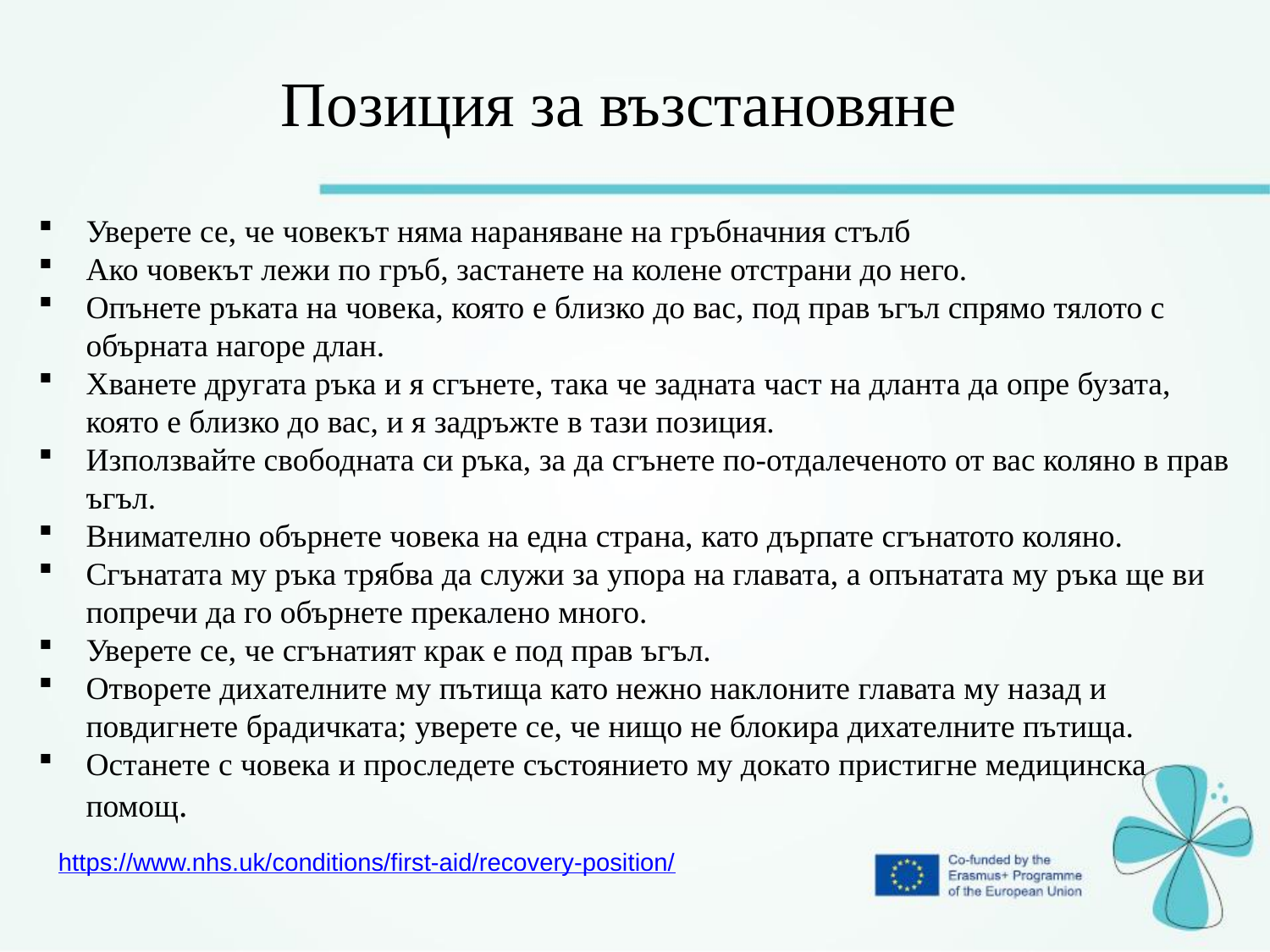

Позиция за възстановяне
Уверете се, че човекът няма нараняване на гръбначния стълб
Ако човекът лежи по гръб, застанете на колене отстрани до него.
Опънете ръката на човека, която е близко до вас, под прав ъгъл спрямо тялото с обърната нагоре длан.
Хванете другата ръка и я сгънете, така че задната част на дланта да опре бузата, която е близко до вас, и я задръжте в тази позиция.
Използвайте свободната си ръка, за да сгънете по-отдалеченото от вас коляно в прав ъгъл.
Внимателно обърнете човека на една страна, като дърпате сгънатото коляно.
Сгънатата му ръка трябва да служи за упора на главата, а опънатата му ръка ще ви попречи да го обърнете прекалено много.
Уверете се, че сгънатият крак е под прав ъгъл.
Отворете дихателните му пътища като нежно наклоните главата му назад и повдигнете брадичката; уверете се, че нищо не блокира дихателните пътища.
Останете с човека и проследете състоянието му докато пристигне медицинска помощ.
https://www.nhs.uk/conditions/first-aid/recovery-position/